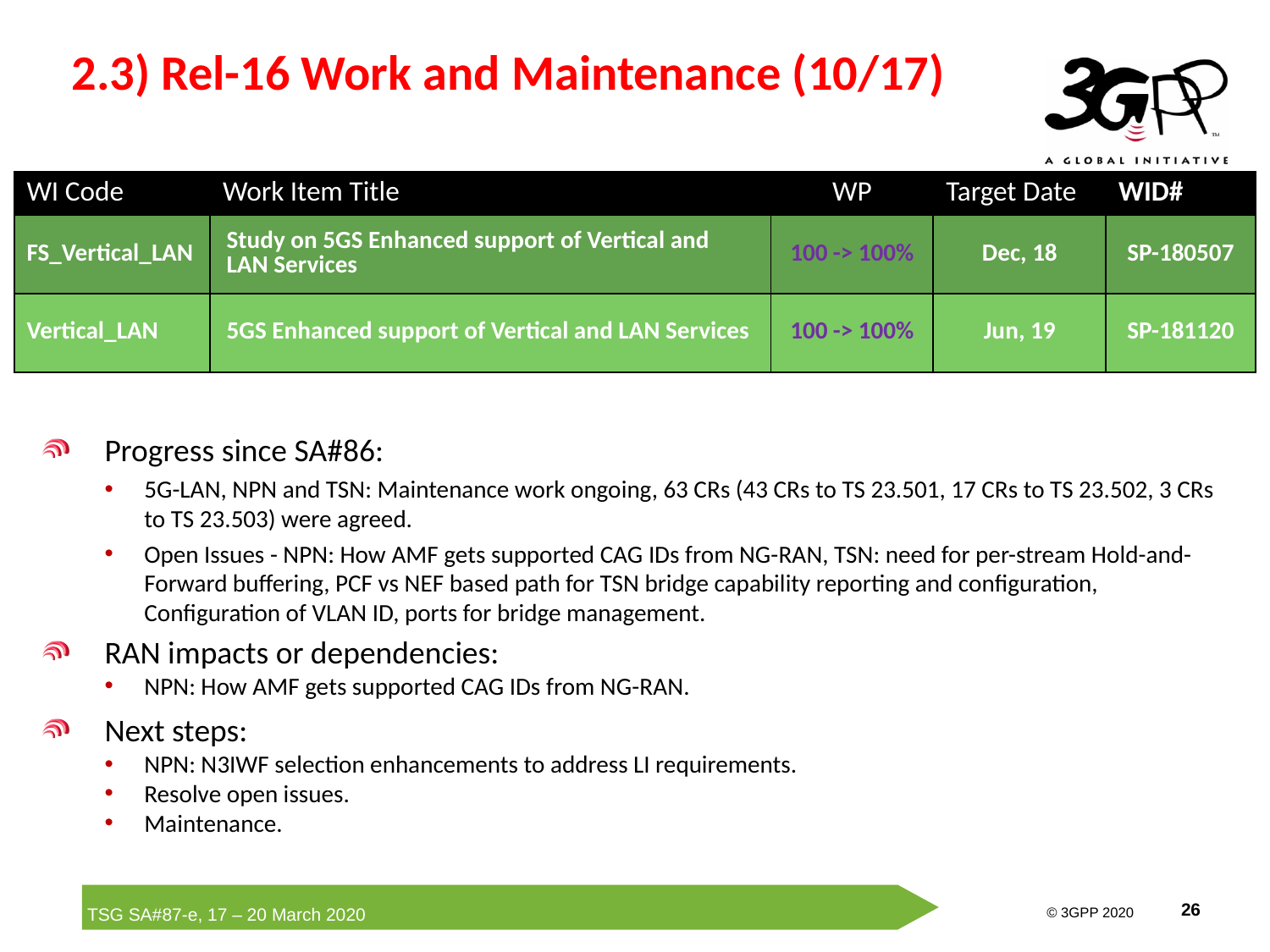

# 2.3) Rel-16 Work and Maintenance (10/17)
| WI Code | Work Item Title | WP | Target Date | WID# |
| --- | --- | --- | --- | --- |
| FS\_Vertical\_LAN | Study on 5GS Enhanced support of Vertical and LAN Services | 100 -> 100% | Dec, 18 | SP-180507 |
| Vertical\_LAN | 5GS Enhanced support of Vertical and LAN Services | 100 -> 100% | Jun, 19 | SP-181120 |
Progress since SA#86:
5G-LAN, NPN and TSN: Maintenance work ongoing, 63 CRs (43 CRs to TS 23.501, 17 CRs to TS 23.502, 3 CRs to TS 23.503) were agreed.
Open Issues - NPN: How AMF gets supported CAG IDs from NG-RAN, TSN: need for per-stream Hold-and-Forward buffering, PCF vs NEF based path for TSN bridge capability reporting and configuration, Configuration of VLAN ID, ports for bridge management.
RAN impacts or dependencies:
NPN: How AMF gets supported CAG IDs from NG-RAN.
Next steps:
NPN: N3IWF selection enhancements to address LI requirements.
Resolve open issues.
Maintenance.